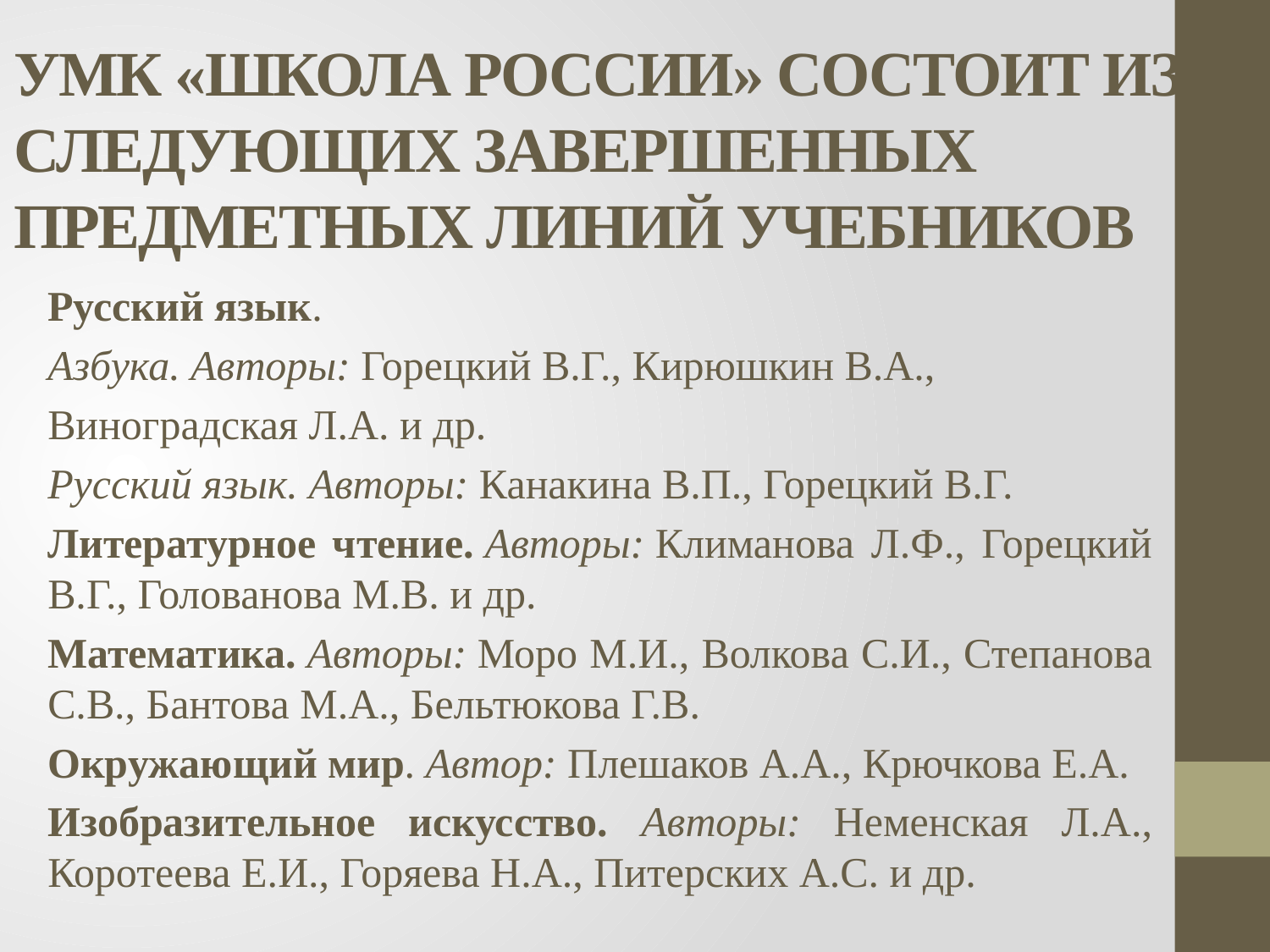

# УМК «Школа России» состоит из следующих завершенных предметных линий учебников
Русский язык.
Азбука. Авторы: Горецкий В.Г., Кирюшкин В.А.,
Виноградская Л.А. и др.
Русский язык. Авторы: Канакина В.П., Горецкий В.Г.
Литературное чтение. Авторы: Климанова Л.Ф., Горецкий В.Г., Голованова М.В. и др.
Математика. Авторы: Моро М.И., Волкова С.И., Степанова С.В., Бантова М.А., Бельтюкова Г.В.
Окружающий мир. Автор: Плешаков А.А., Крючкова Е.А.
Изобразительное искусство. Авторы: Неменская Л.А., Коротеева Е.И., Горяева Н.А., Питерских А.С. и др.